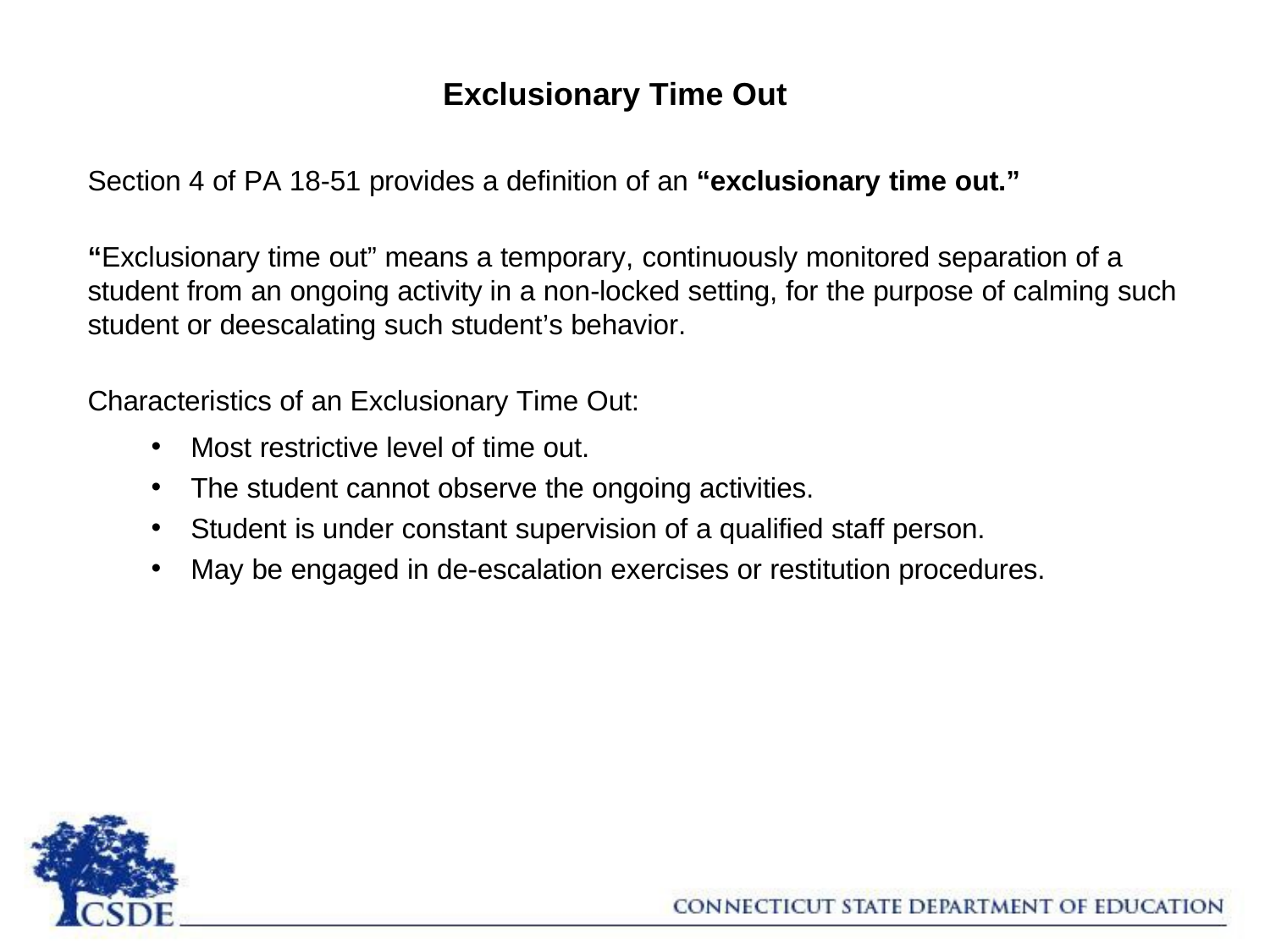

# Exclusionary Time Out
Section 4 of PA 18-51 provides a definition of an “exclusionary time out.”

“Exclusionary time out” means a temporary, continuously monitored separation of a student from an ongoing activity in a non-locked setting, for the purpose of calming such student or deescalating such student’s behavior.

Characteristics of an Exclusionary Time Out:
Most restrictive level of time out.
The student cannot observe the ongoing activities.
Student is under constant supervision of a qualified staff person.
May be engaged in de-escalation exercises or restitution procedures.